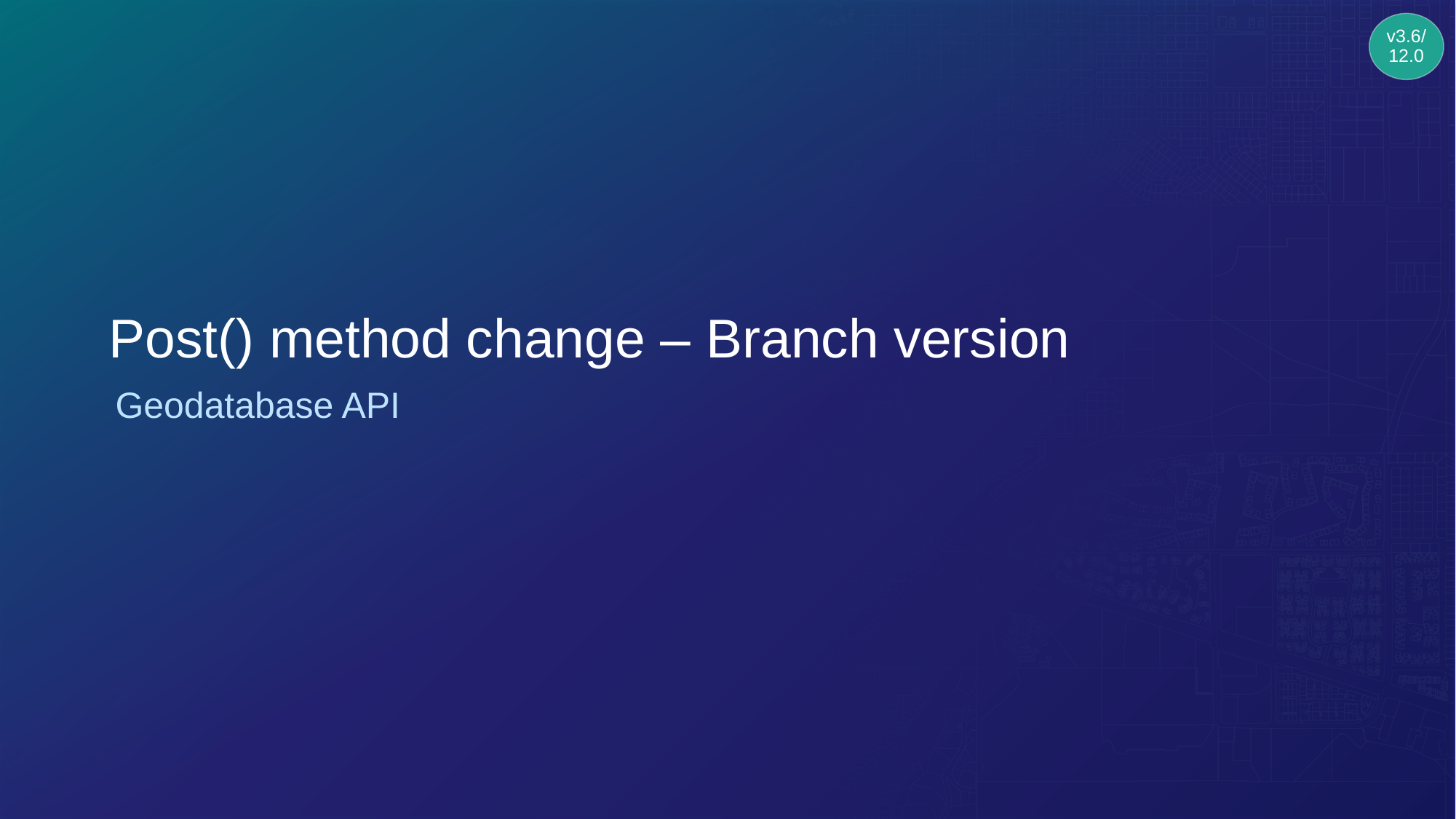

v3.6/12.0
# Post() method change – Branch version
Geodatabase API